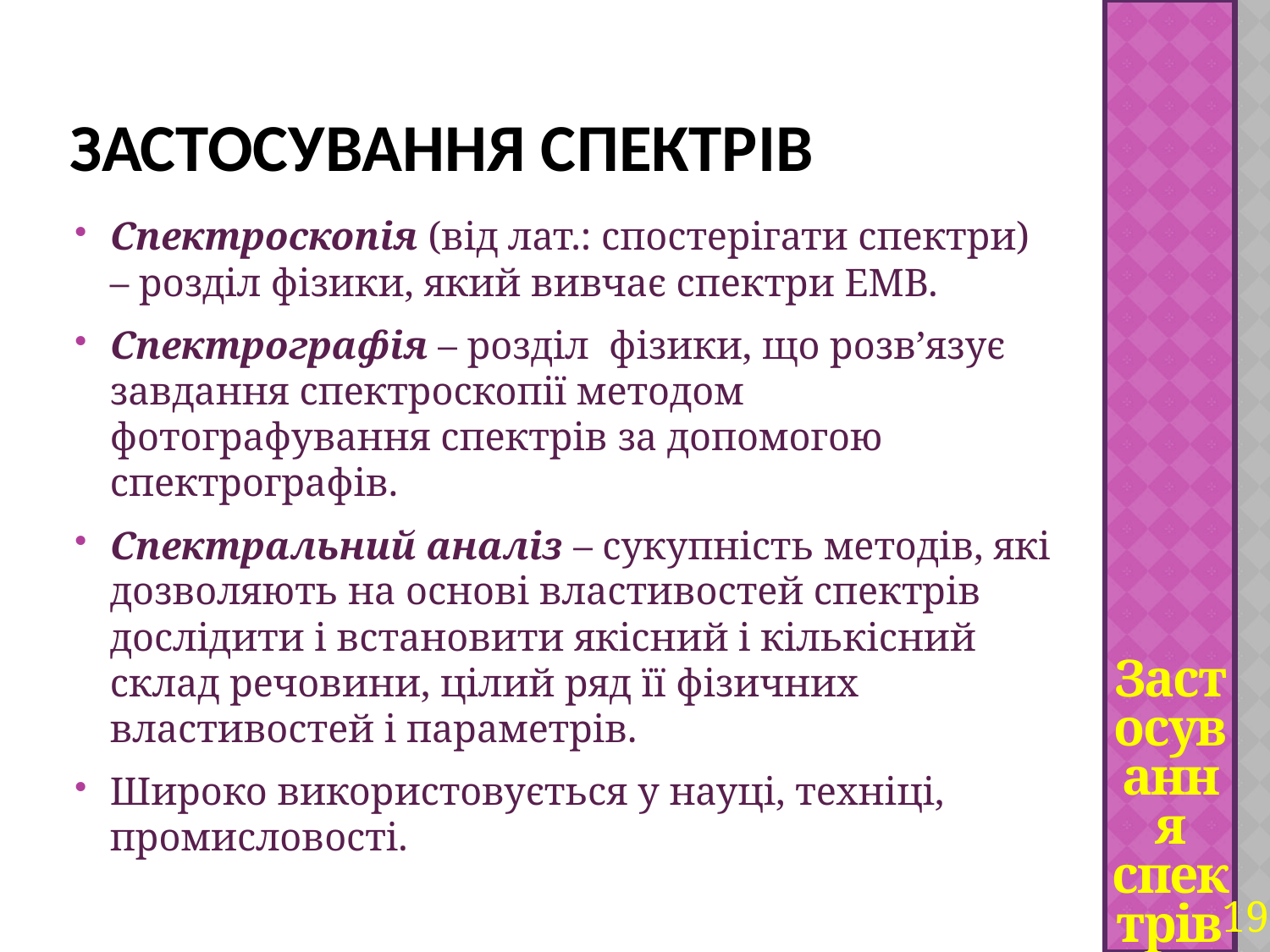

Застосування спектрів
# Застосування спектрів
Спектроскопія (від лат.: спостерігати спектри) – розділ фізики, який вивчає спектри ЕМВ.
Спектрографія – розділ  фізики, що розв’язує завдання спектроскопії методом фотографування спектрів за допомогою спектрографів.
Спектральний аналіз – сукупність методів, які дозволяють на основі властивостей спектрів дослідити і встановити якісний і кількісний склад речовини, цілий ряд її фізичних властивостей і параметрів.
Широко використовується у науці, техніці, промисловості.
19